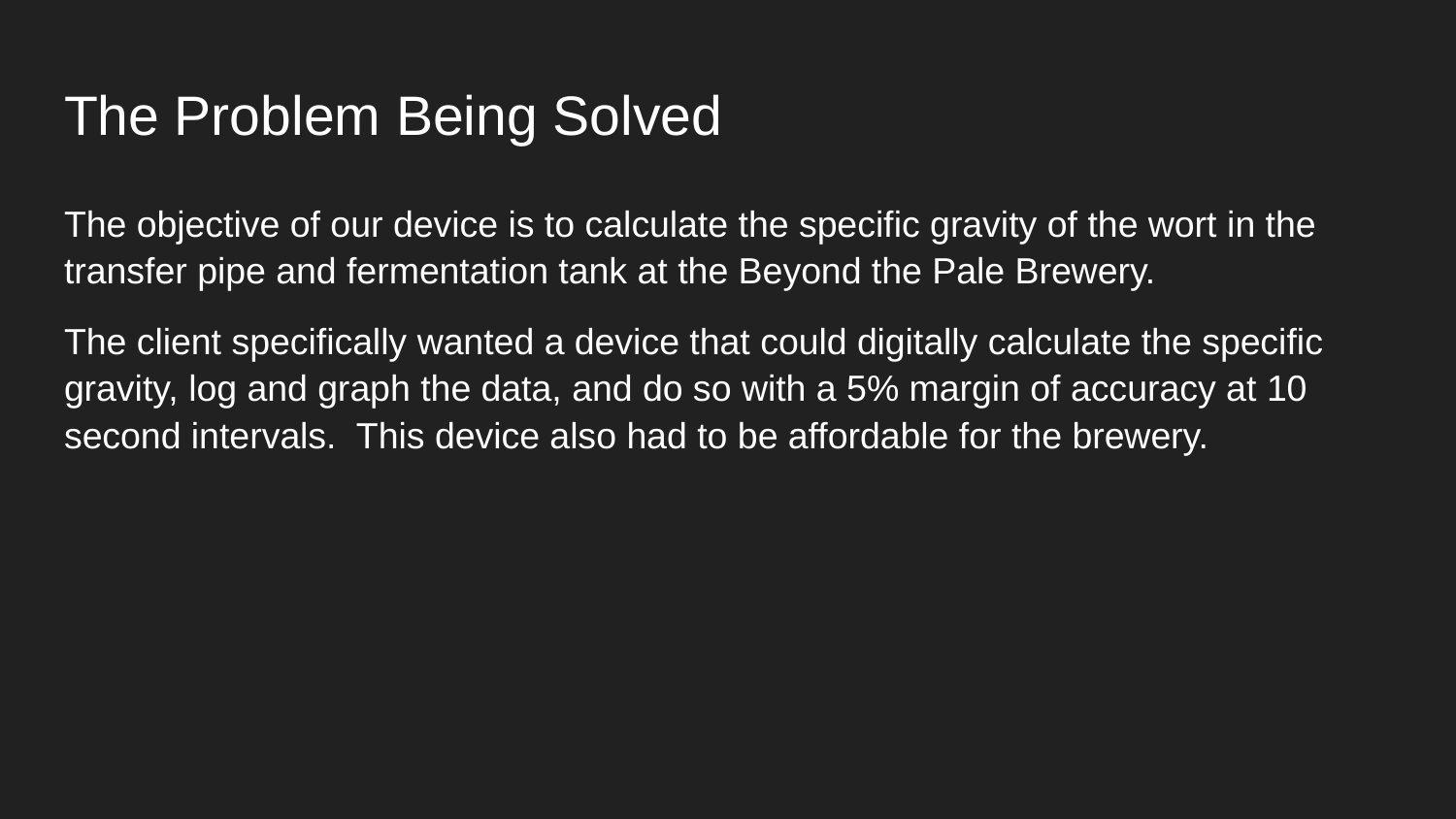

# The Problem Being Solved
The objective of our device is to calculate the specific gravity of the wort in the transfer pipe and fermentation tank at the Beyond the Pale Brewery.
The client specifically wanted a device that could digitally calculate the specific gravity, log and graph the data, and do so with a 5% margin of accuracy at 10 second intervals.  This device also had to be affordable for the brewery.